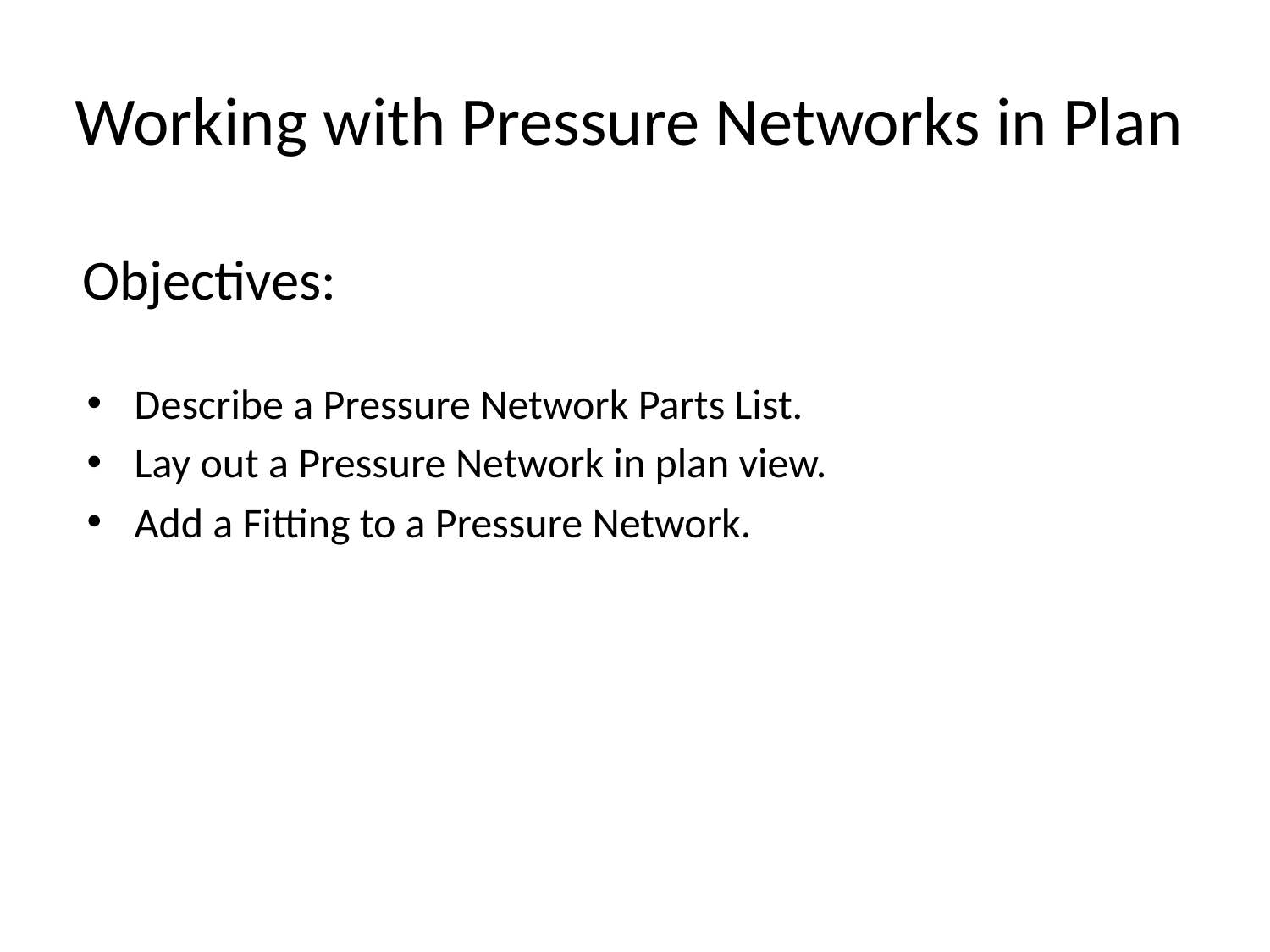

# Working with Pressure Networks in Plan
Objectives:
Describe a Pressure Network Parts List.
Lay out a Pressure Network in plan view.
Add a Fitting to a Pressure Network.